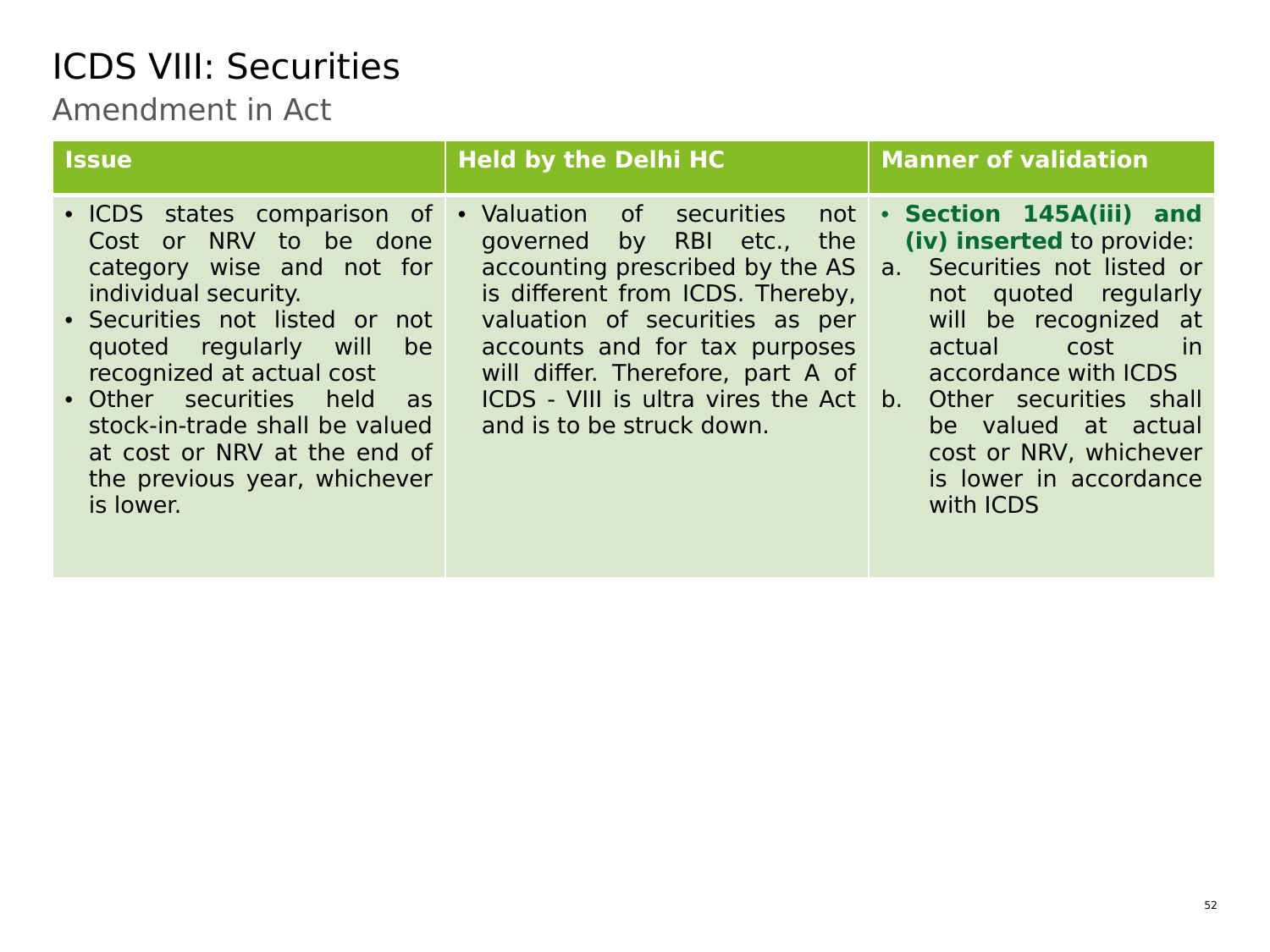

# ICDS VIII: Securities
Amendment in Act
| Issue | Held by the Delhi HC | Manner of validation |
| --- | --- | --- |
| ICDS states comparison of Cost or NRV to be done category wise and not for individual security. Securities not listed or not quoted regularly will be recognized at actual cost Other securities held as stock-in-trade shall be valued at cost or NRV at the end of the previous year, whichever is lower. | Valuation of securities not governed by RBI etc., the accounting prescribed by the AS is different from ICDS. Thereby, valuation of securities as per accounts and for tax purposes will differ. Therefore, part A of ICDS - VIII is ultra vires the Act and is to be struck down. | Section 145A(iii) and (iv) inserted to provide: Securities not listed or not quoted regularly will be recognized at actual cost in accordance with ICDS Other securities shall be valued at actual cost or NRV, whichever is lower in accordance with ICDS |